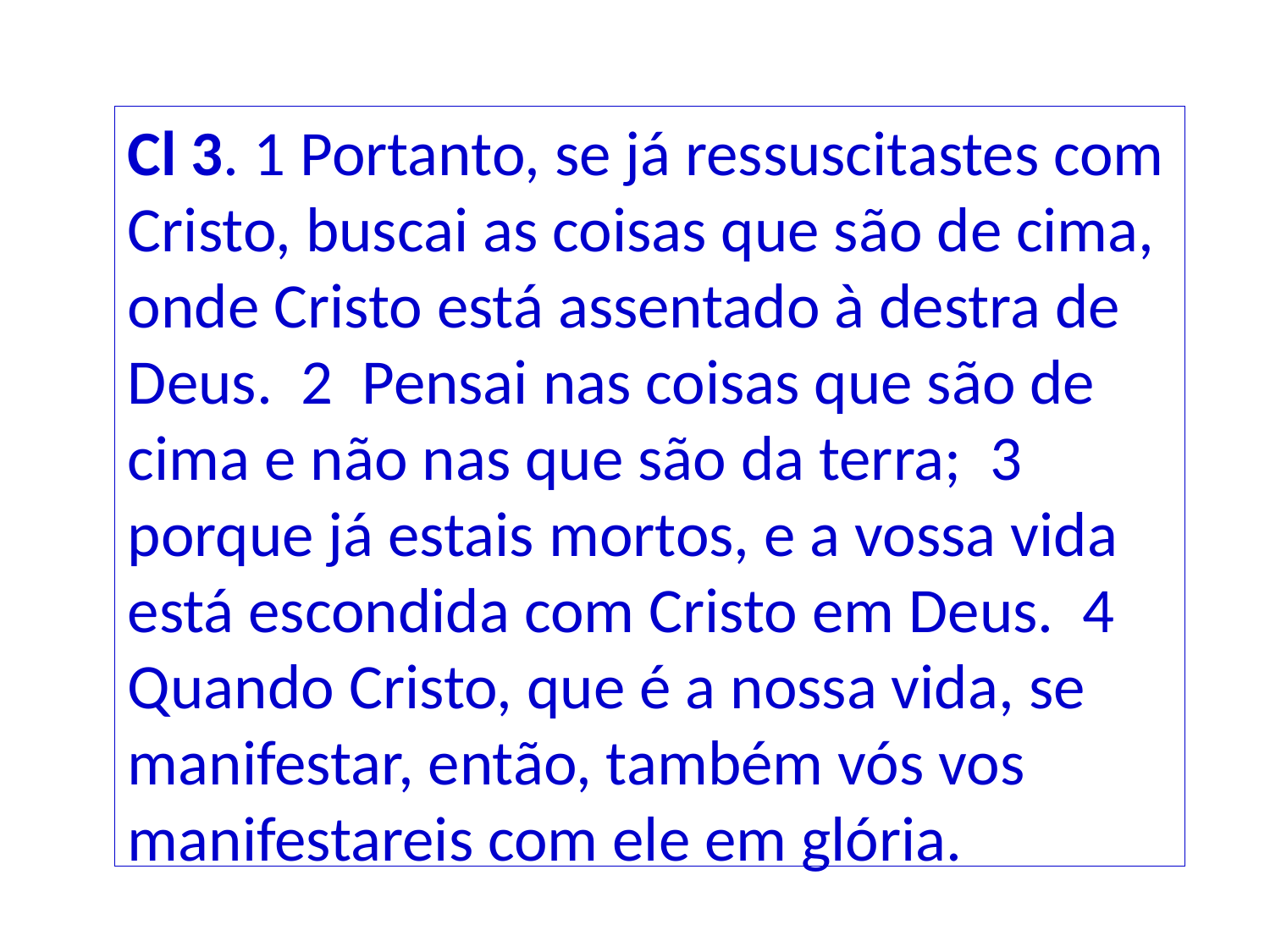

Cl 3. 1 Portanto, se já ressuscitastes com Cristo, buscai as coisas que são de cima, onde Cristo está assentado à destra de Deus.  2  Pensai nas coisas que são de cima e não nas que são da terra;  3  porque já estais mortos, e a vossa vida está escondida com Cristo em Deus.  4  Quando Cristo, que é a nossa vida, se manifestar, então, também vós vos manifestareis com ele em glória.